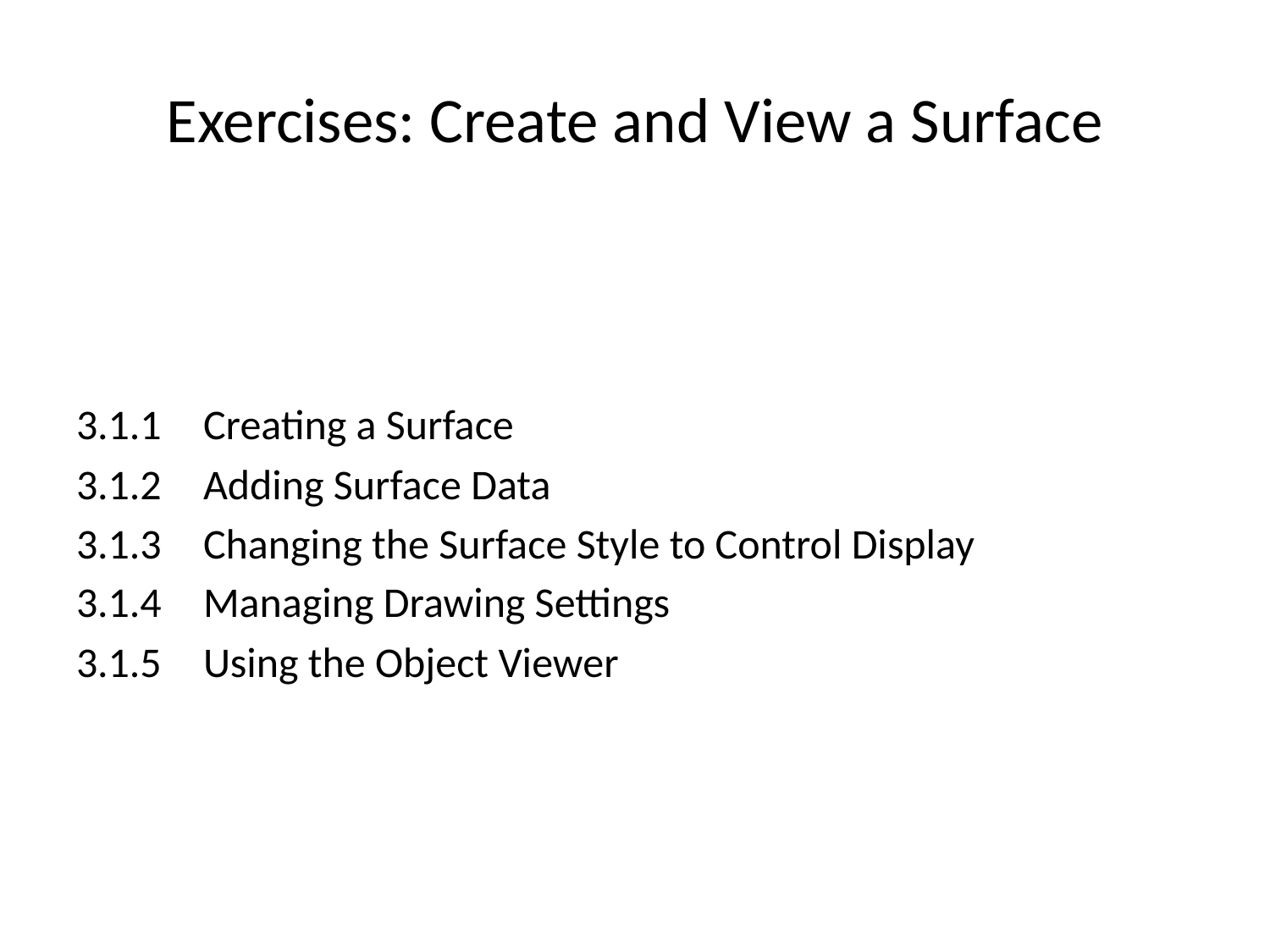

# Exercises: Create and View a Surface
3.1.1	Creating a Surface
3.1.2	Adding Surface Data
3.1.3	Changing the Surface Style to Control Display
3.1.4	Managing Drawing Settings
3.1.5	Using the Object Viewer